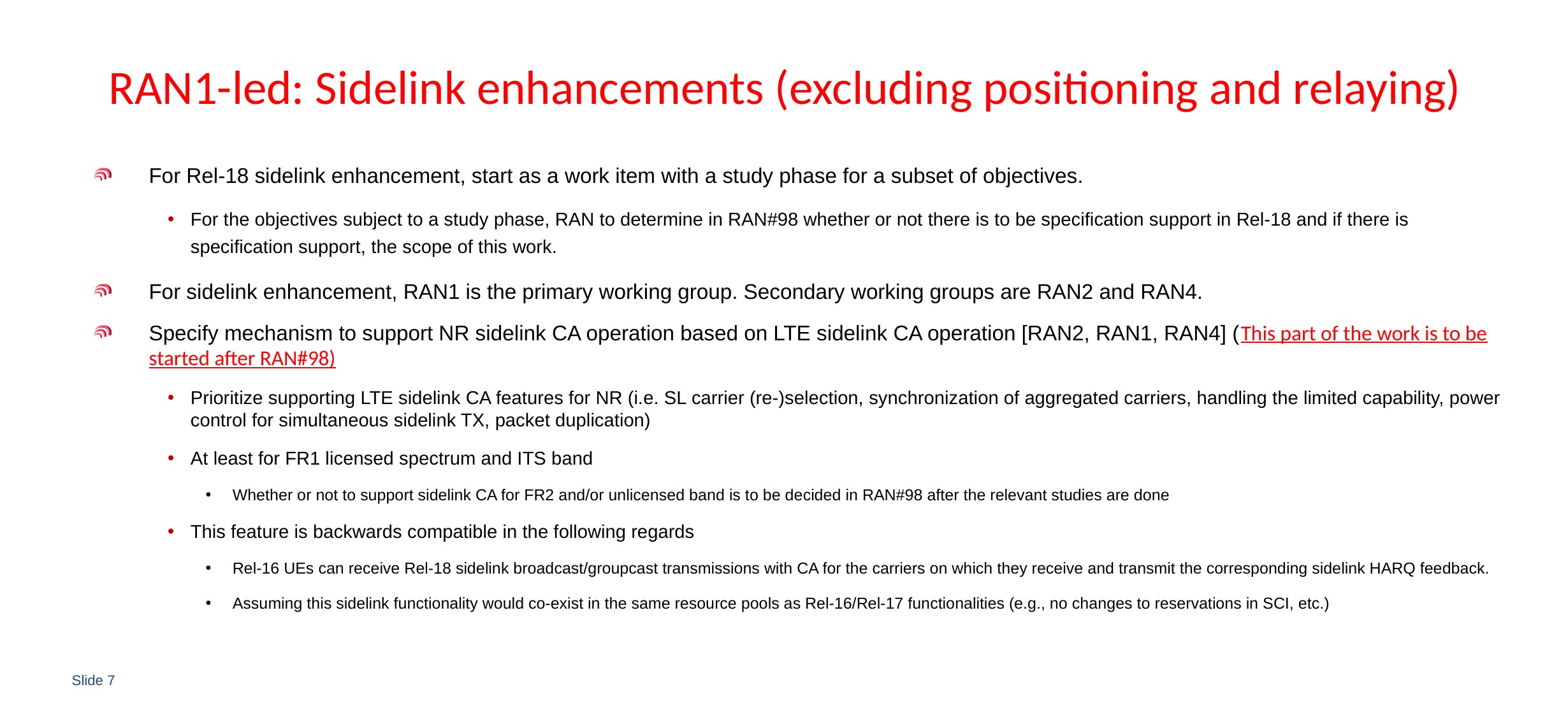

# RAN1-led: Sidelink enhancements (excluding positioning and relaying)
For Rel-18 sidelink enhancement, start as a work item with a study phase for a subset of objectives.
For the objectives subject to a study phase, RAN to determine in RAN#98 whether or not there is to be specification support in Rel-18 and if there is specification support, the scope of this work.
For sidelink enhancement, RAN1 is the primary working group. Secondary working groups are RAN2 and RAN4.
Specify mechanism to support NR sidelink CA operation based on LTE sidelink CA operation [RAN2, RAN1, RAN4] (This part of the work is to be started after RAN#98)
Prioritize supporting LTE sidelink CA features for NR (i.e. SL carrier (re-)selection, synchronization of aggregated carriers, handling the limited capability, power control for simultaneous sidelink TX, packet duplication)
At least for FR1 licensed spectrum and ITS band
Whether or not to support sidelink CA for FR2 and/or unlicensed band is to be decided in RAN#98 after the relevant studies are done
This feature is backwards compatible in the following regards
Rel-16 UEs can receive Rel-18 sidelink broadcast/groupcast transmissions with CA for the carriers on which they receive and transmit the corresponding sidelink HARQ feedback.
Assuming this sidelink functionality would co-exist in the same resource pools as Rel-16/Rel-17 functionalities (e.g., no changes to reservations in SCI, etc.)